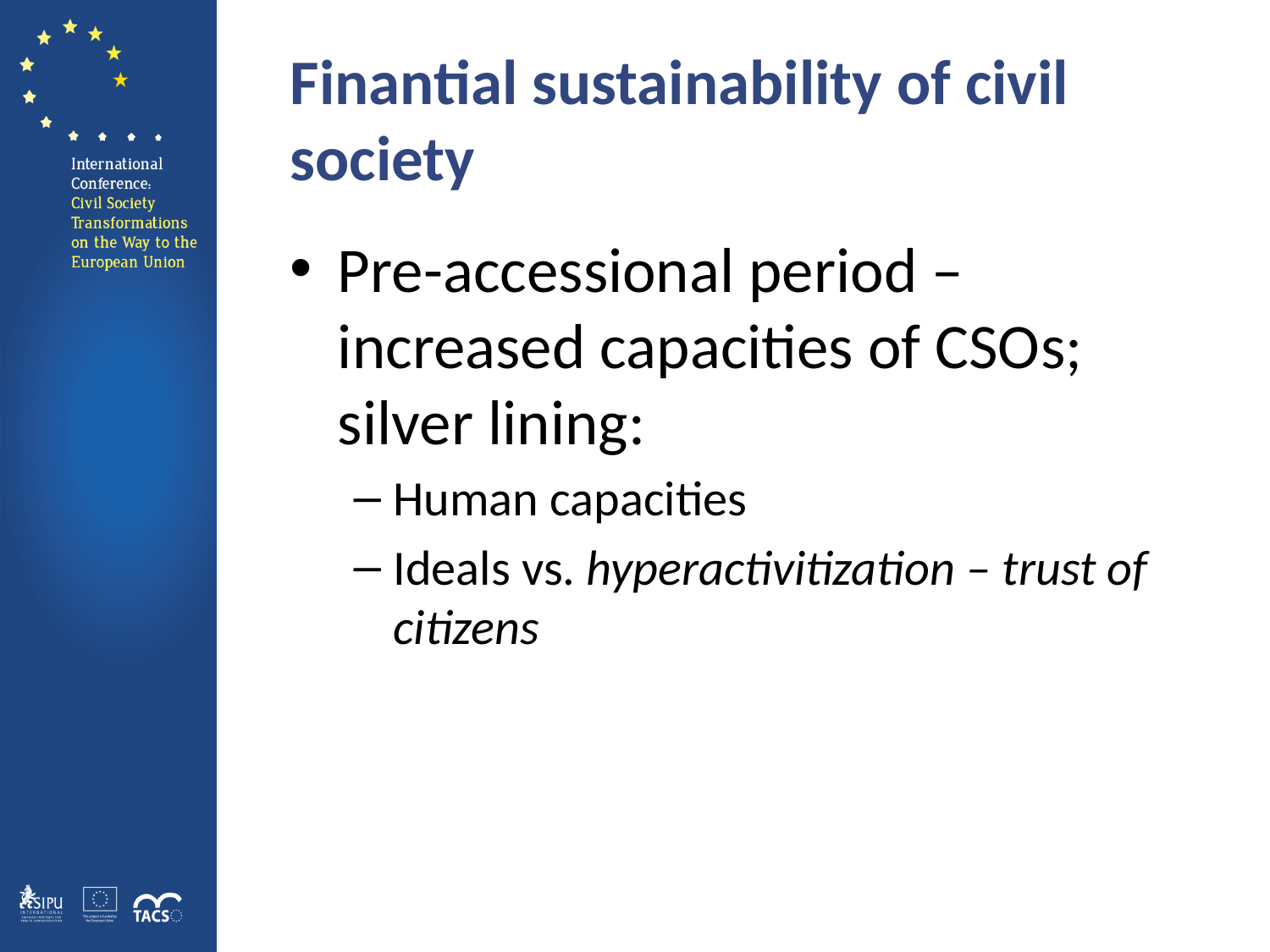

# Finantial sustainability of civil society
Pre-accessional period – increased capacities of CSOs; silver lining:
Human capacities
Ideals vs. hyperactivitization – trust of citizens